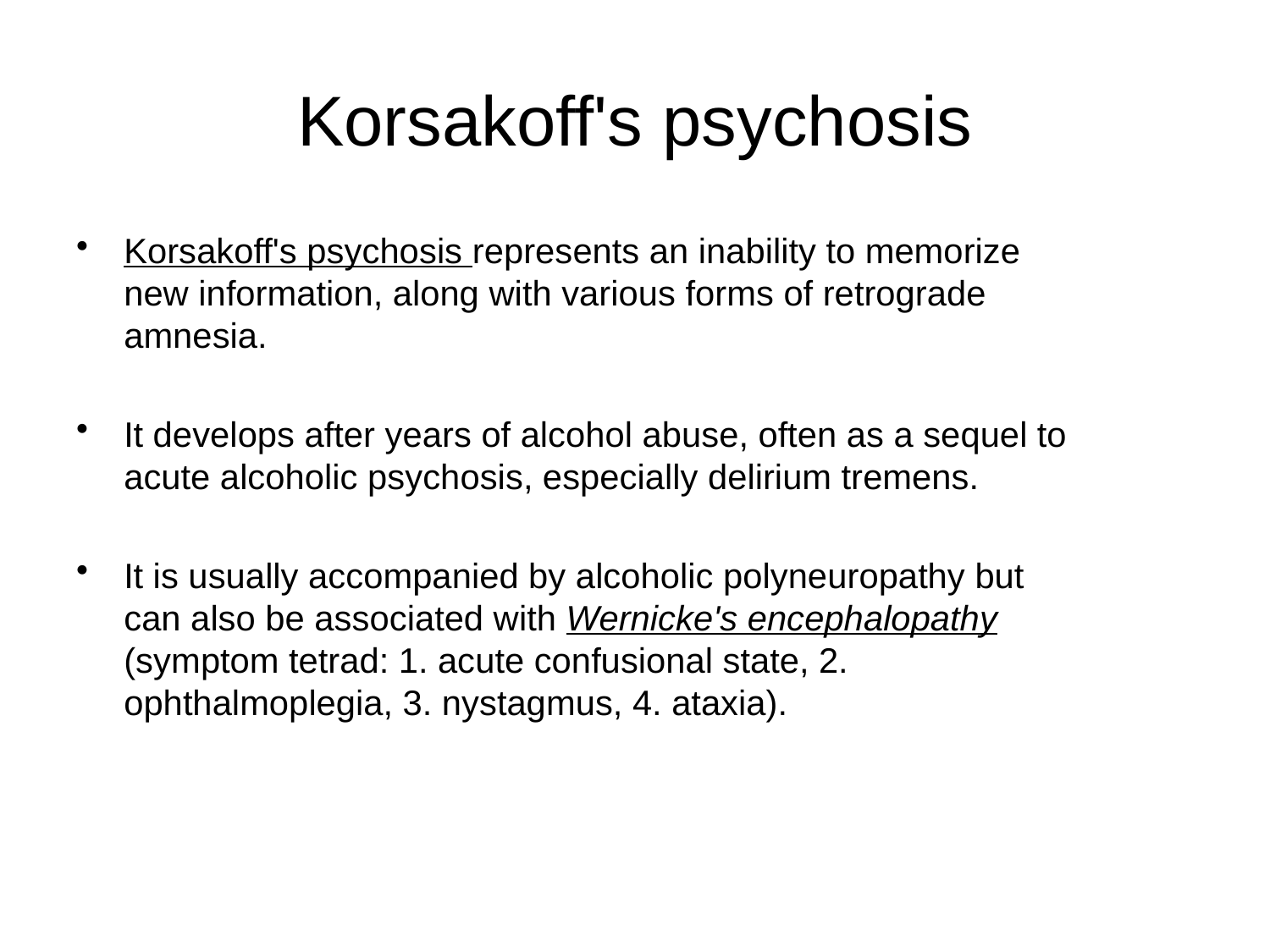

# Korsakoff's psychosis
Korsakoff's psychosis represents an inability to memorize new information, along with various forms of retrograde amnesia.

It develops after years of alcohol abuse, often as a sequel to acute alcoholic psychosis, especially delirium tremens.

It is usually accompanied by alcoholic polyneuropathy but can also be associated with Wernicke's encephalopathy (symptom tetrad: 1. acute confusional state, 2. ophthalmoplegia, 3. nystagmus, 4. ataxia).